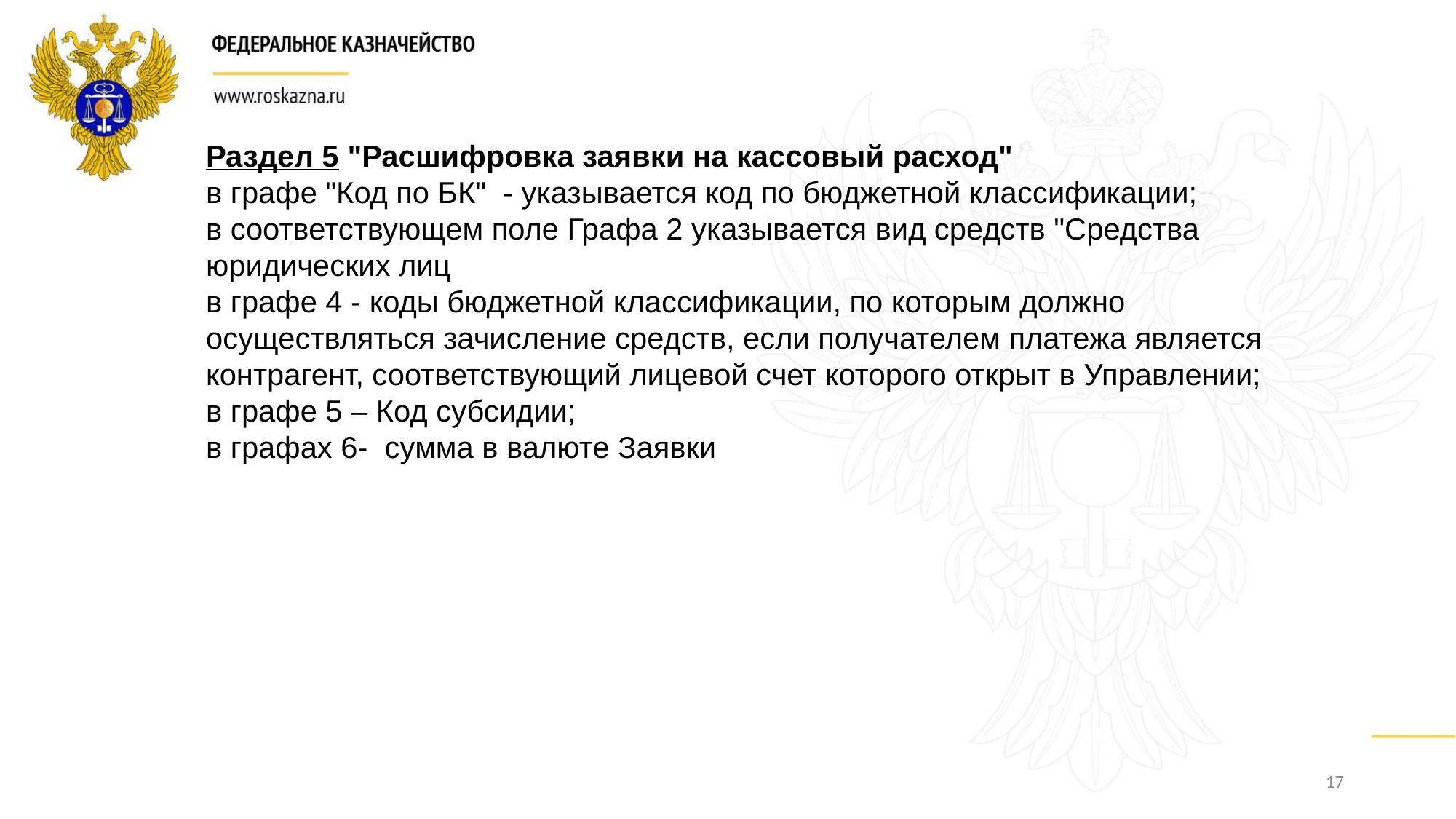

Раздел 5 "Расшифровка заявки на кассовый расход"
в графе "Код по БК"  - указывается код по бюджетной классификации;
в соответствующем поле Графа 2 указывается вид средств "Средства юридических лиц
в графе 4 - коды бюджетной классификации, по которым должно осуществляться зачисление средств, если получателем платежа является контрагент, соответствующий лицевой счет которого открыт в Управлении;
в графе 5 – Код субсидии;
в графах 6-  сумма в валюте Заявки
17